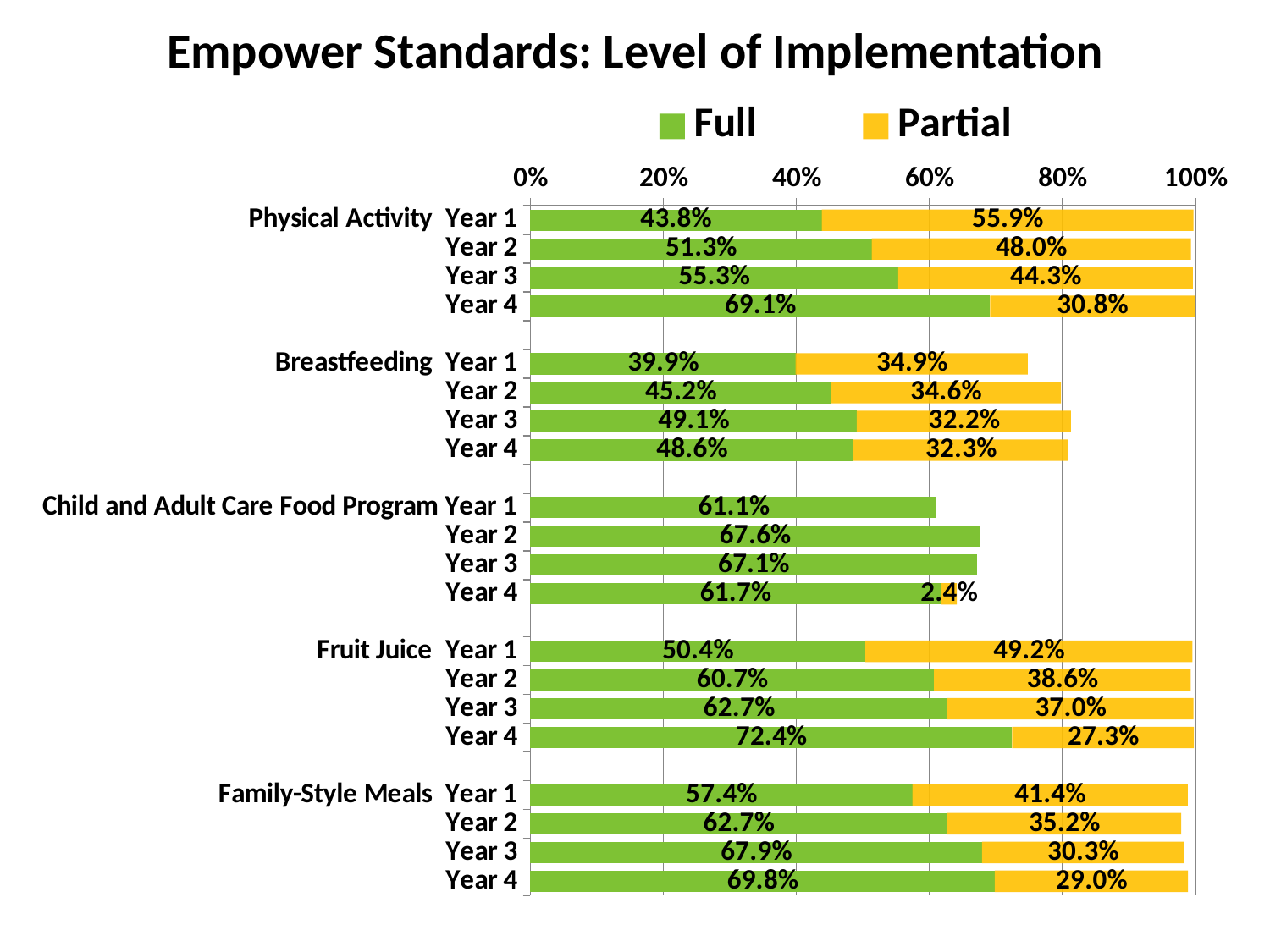

# Empower Standards: Level of Implementation

### Chart

| Category | Full | Partial |
|---|---|---|
| Physical Activity  Year 1 | 0.438 | 0.559 |
| Year 2 | 0.513 | 0.48 |
| Year 3 | 0.553 | 0.443 |
| Year 4 | 0.691 | 0.308 |
|  | None | None |
| Breastfeeding  Year 1 | 0.39882121807465615 | 0.349 |
| Year 2 | 0.4517583408476104 | 0.346 |
| Year 3 | 0.49070185962807433 | 0.322 |
| Year 4 | 0.4857142857142857 | 0.323 |
|  | None | None |
| Child and Adult Care Food Program Year 1 | 0.611 | None |
| Year 2 | 0.676 | None |
| Year 3 | 0.671 | None |
| Year 4 | 0.617 | 0.024 |
|  | None | None |
| Fruit Juice  Year 1 | 0.5036018336607727 | 0.4918140144073347 |
| Year 2 | 0.6068530207394048 | 0.3859332732191163 |
| Year 3 | 0.626874625074985 | 0.370125974805039 |
| Year 4 | 0.7242857142857143 | 0.2733333333333333 |
|  | None | None |
| Family-Style Meals  Year 1 | 0.5743287491814014 | 0.41388343156516044 |
| Year 2 | 0.6266907123534716 | 0.35166816952209196 |
| Year 3 | 0.6790641871625676 | 0.30293941211757647 |
| Year 4 | 0.6980952380952381 | 0.2904761904761905 |